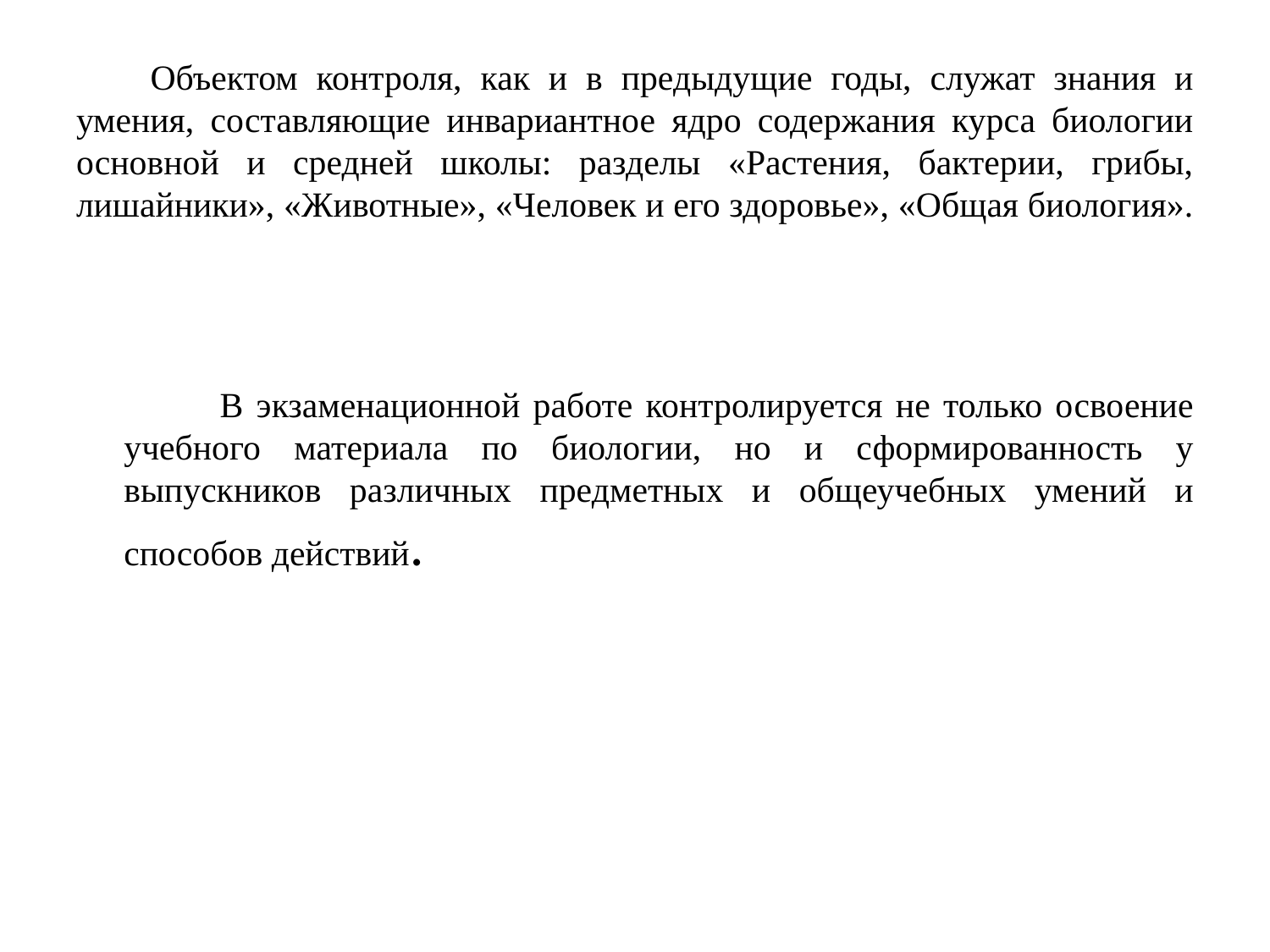

# Объектом контроля, как и в предыдущие годы, служат знания и умения, составляющие инвариантное ядро содержания курса биологии основной и средней школы: разделы «Растения, бактерии, грибы, лишайники», «Животные», «Человек и его здоровье», «Общая биология».
           В экзаменационной работе контролируется не только освоение учебного материала по биологии, но и сформированность у выпускников различных предметных и общеучебных умений и способов действий.